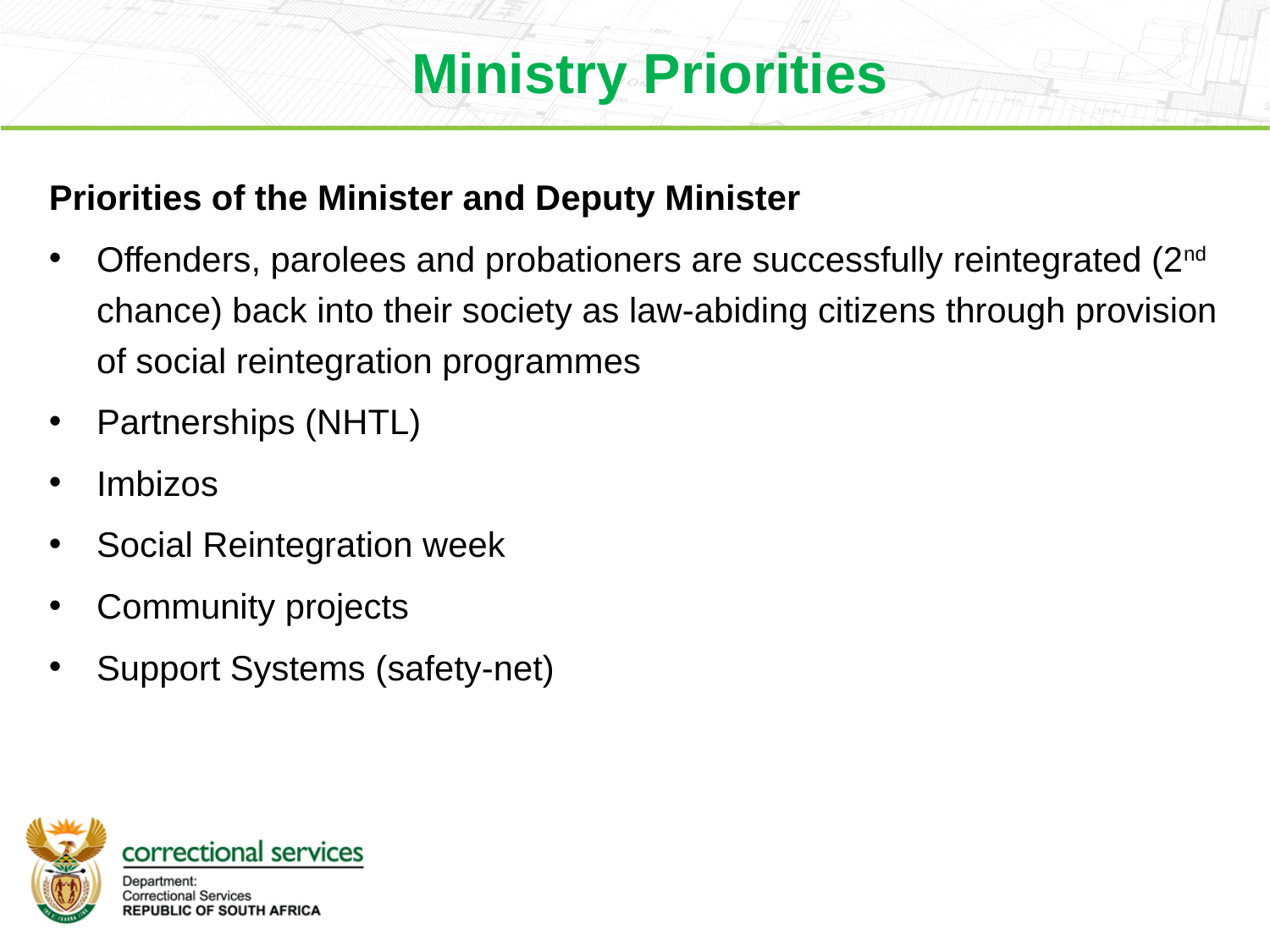

# Ministry Priorities
Priorities of the Minister and Deputy Minister
Offenders, parolees and probationers are successfully reintegrated (2nd chance) back into their society as law-abiding citizens through provision of social reintegration programmes
Partnerships (NHTL)
Imbizos
Social Reintegration week
Community projects
Support Systems (safety-net)